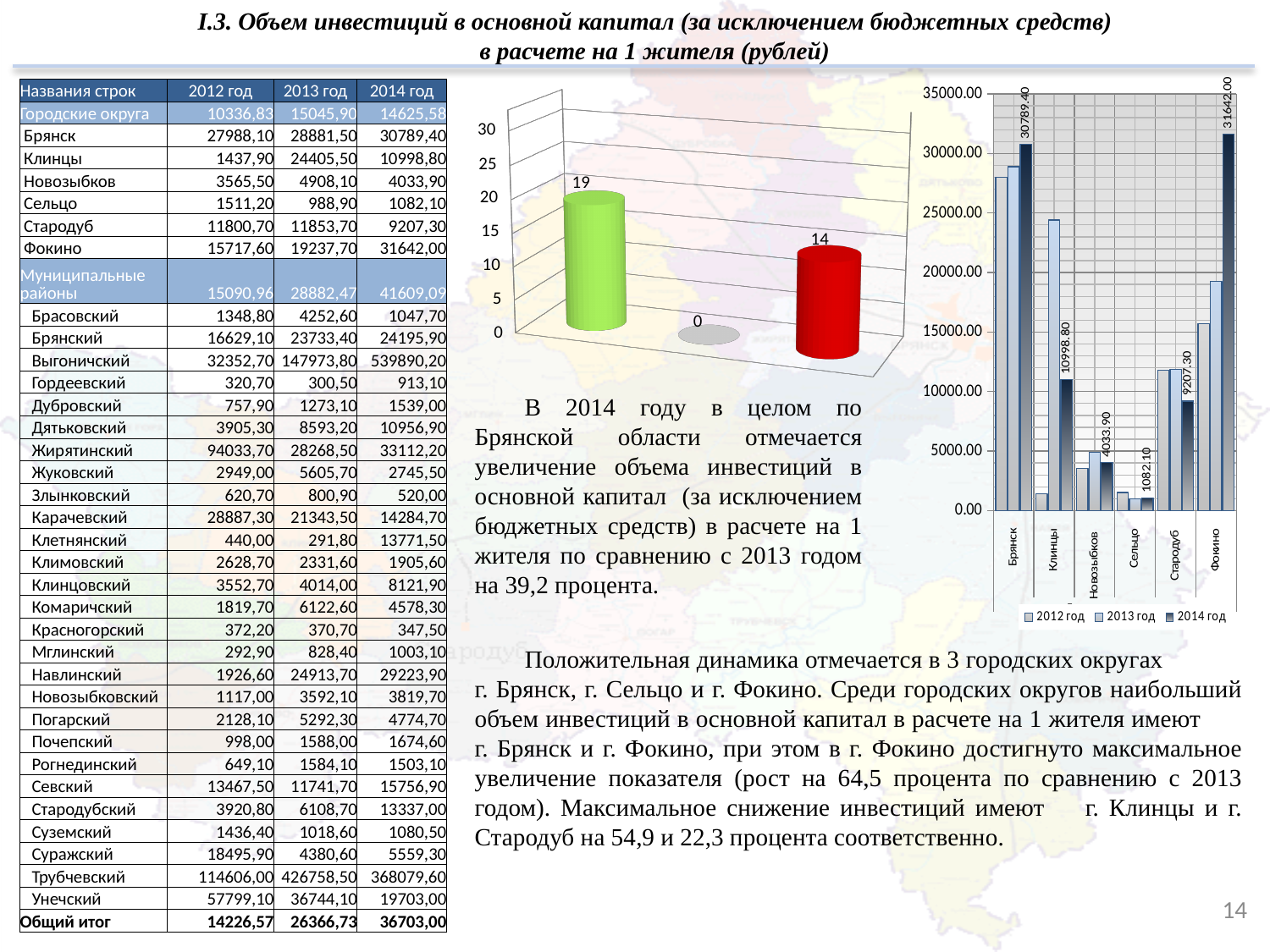

I.3. Объем инвестиций в основной капитал (за исключением бюджетных средств)
в расчете на 1 жителя (рублей)

### Chart

| Category | 2012 год | 2013 год | 2014 год |
|---|---|---|---|
|  Брянск | 27988.1 | 28881.5 | 30789.4 |
|  Клинцы | 1437.9 | 24405.5 | 10998.8 |
|  Новозыбков | 3565.5 | 4908.1 | 4033.9 |
|  Сельцо | 1511.2 | 988.9 | 1082.1 |
|  Стародуб | 11800.7 | 11853.7 | 9207.29999999999 |
|  Фокино | 15717.6 | 19237.7 | 31642.0 |
| Названия строк | 2012 год | 2013 год | 2014 год |
| --- | --- | --- | --- |
| Городские округа | 10336,83 | 15045,90 | 14625,58 |
| Брянск | 27988,10 | 28881,50 | 30789,40 |
| Клинцы | 1437,90 | 24405,50 | 10998,80 |
| Новозыбков | 3565,50 | 4908,10 | 4033,90 |
| Сельцо | 1511,20 | 988,90 | 1082,10 |
| Стародуб | 11800,70 | 11853,70 | 9207,30 |
| Фокино | 15717,60 | 19237,70 | 31642,00 |
| Муниципальные районы | 15090,96 | 28882,47 | 41609,09 |
| Брасовский | 1348,80 | 4252,60 | 1047,70 |
| Брянский | 16629,10 | 23733,40 | 24195,90 |
| Выгоничский | 32352,70 | 147973,80 | 539890,20 |
| Гордеевский | 320,70 | 300,50 | 913,10 |
| Дубровский | 757,90 | 1273,10 | 1539,00 |
| Дятьковский | 3905,30 | 8593,20 | 10956,90 |
| Жирятинский | 94033,70 | 28268,50 | 33112,20 |
| Жуковский | 2949,00 | 5605,70 | 2745,50 |
| Злынковский | 620,70 | 800,90 | 520,00 |
| Карачевский | 28887,30 | 21343,50 | 14284,70 |
| Клетнянский | 440,00 | 291,80 | 13771,50 |
| Климовский | 2628,70 | 2331,60 | 1905,60 |
| Клинцовский | 3552,70 | 4014,00 | 8121,90 |
| Комаричский | 1819,70 | 6122,60 | 4578,30 |
| Красногорский | 372,20 | 370,70 | 347,50 |
| Мглинский | 292,90 | 828,40 | 1003,10 |
| Навлинский | 1926,60 | 24913,70 | 29223,90 |
| Новозыбковский | 1117,00 | 3592,10 | 3819,70 |
| Погарский | 2128,10 | 5292,30 | 4774,70 |
| Почепский | 998,00 | 1588,00 | 1674,60 |
| Рогнединский | 649,10 | 1584,10 | 1503,10 |
| Севский | 13467,50 | 11741,70 | 15756,90 |
| Стародубский | 3920,80 | 6108,70 | 13337,00 |
| Суземский | 1436,40 | 1018,60 | 1080,50 |
| Суражский | 18495,90 | 4380,60 | 5559,30 |
| Трубчевский | 114606,00 | 426758,50 | 368079,60 |
| Унечский | 57799,10 | 36744,10 | 19703,00 |
| Общий итог | 14226,57 | 26366,73 | 36703,00 |

[unsupported chart]

В 2014 году в целом по Брянской области отмечается увеличение объема инвестиций в основной капитал  (за исключением бюджетных средств) в расчете на 1 жителя по сравнению с 2013 годом на 39,2 процента.
Положительная динамика отмечается в 3 городских округах             г. Брянск, г. Сельцо и г. Фокино. Среди городских округов наибольший объем инвестиций в основной капитал в расчете на 1 жителя имеют       г. Брянск и г. Фокино, при этом в г. Фокино достигнуто максимальное увеличение показателя (рост на 64,5 процента по сравнению с 2013 годом). Максимальное снижение инвестиций имеют    г. Клинцы и г. Стародуб на 54,9 и 22,3 процента соответственно.

14